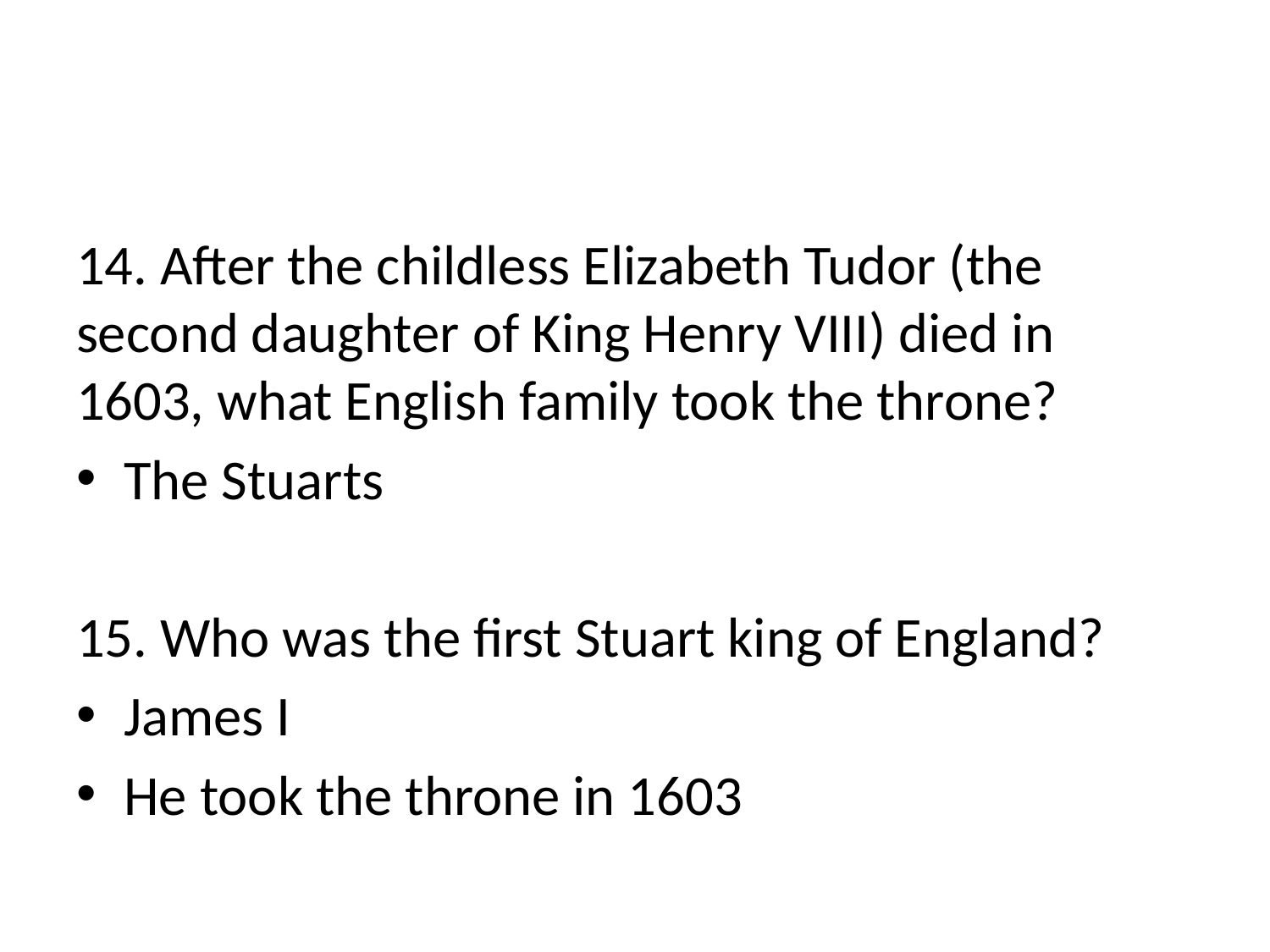

#
14. After the childless Elizabeth Tudor (the second daughter of King Henry VIII) died in 1603, what English family took the throne?
The Stuarts

15. Who was the first Stuart king of England?
James I
He took the throne in 1603